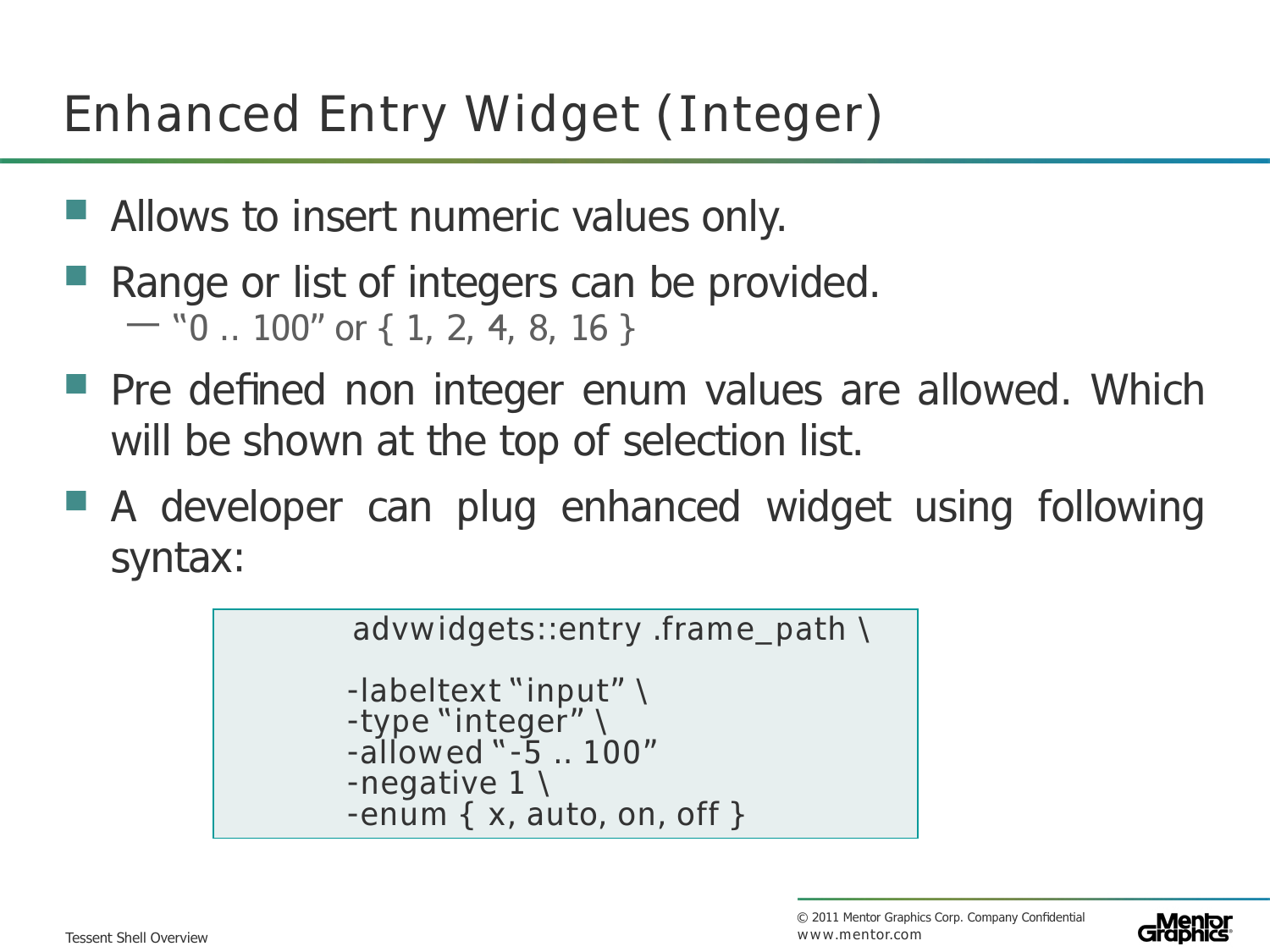

# Enhanced Entry Widget (Integer)
Allows to insert numeric values only.
Range or list of integers can be provided.
“0 .. 100” or { 1, 2, 4, 8, 16 }
Pre defined non integer enum values are allowed. Which will be shown at the top of selection list.
A developer can plug enhanced widget using following syntax:

| advwidgets::entry .frame\_path \ -labeltext “input” \ -type “integer” \ -allowed “-5 .. 100” -negative 1 \ -enum { x, auto, on, off } |
| --- |
Tessent Shell Overview